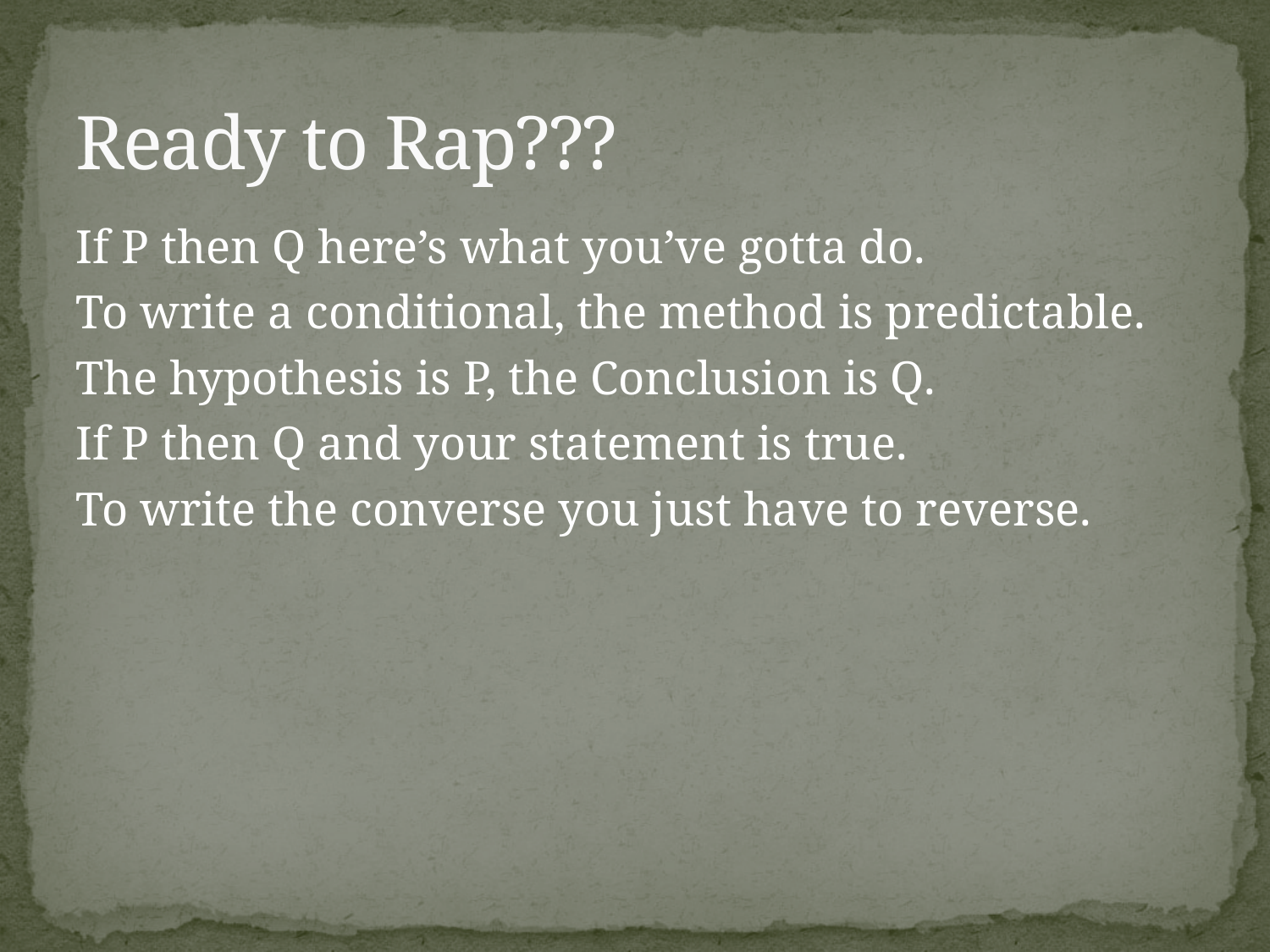

# Ready to Rap???
If P then Q here’s what you’ve gotta do.
To write a conditional, the method is predictable.
The hypothesis is P, the Conclusion is Q.
If P then Q and your statement is true.
To write the converse you just have to reverse.